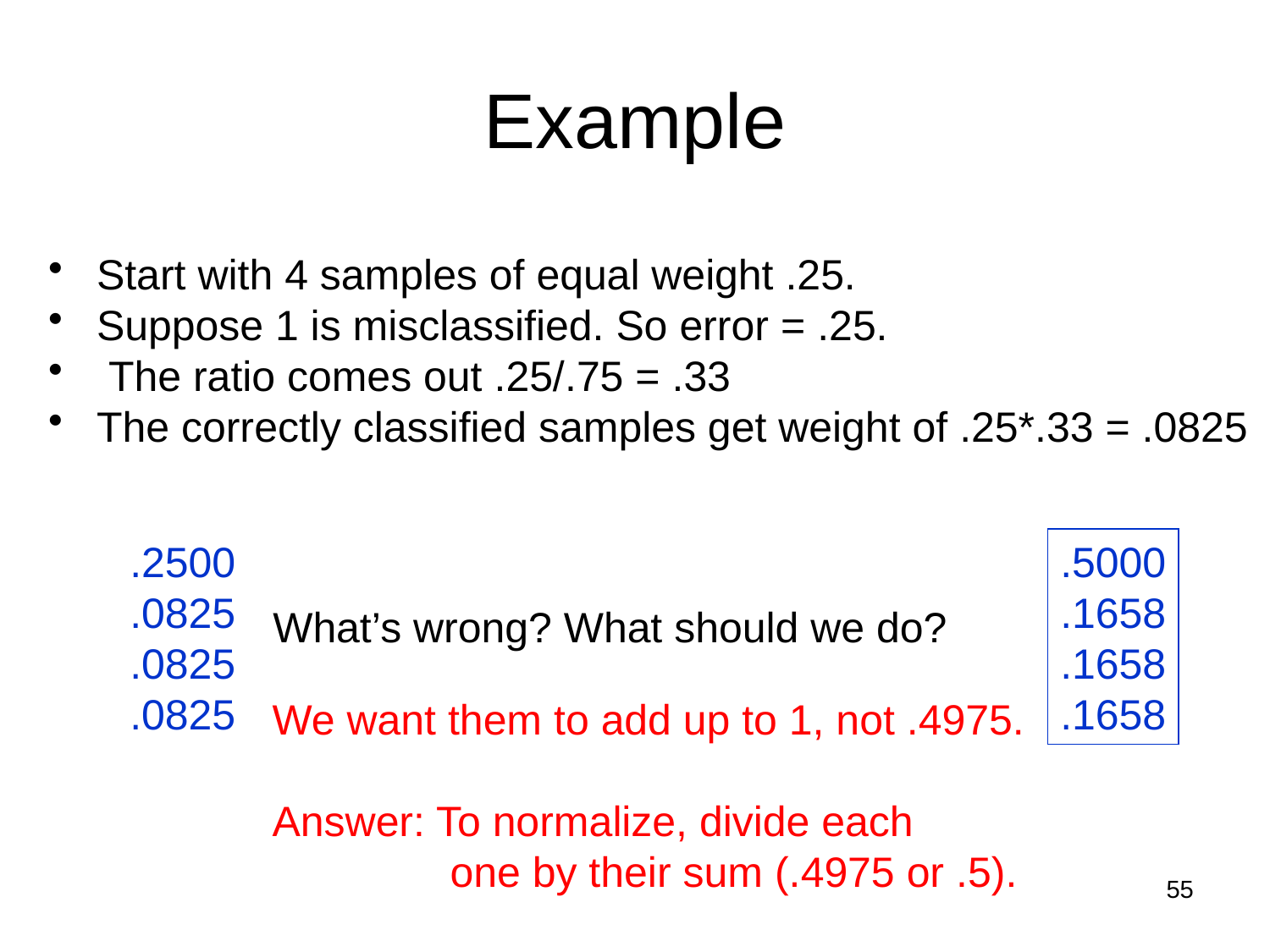

# Example
Start with 4 samples of equal weight .25.
Suppose 1 is misclassified. So error = .25.
 The ratio comes out .25/.75 = .33
The correctly classified samples get weight of .25*.33 = .0825
.2500
.0825
.0825
.0825
.5000
.1658
.1658
.1658
What’s wrong? What should we do?
We want them to add up to 1, not .4975.

Answer: To normalize, divide each
               one by their sum (.4975 or .5).
55